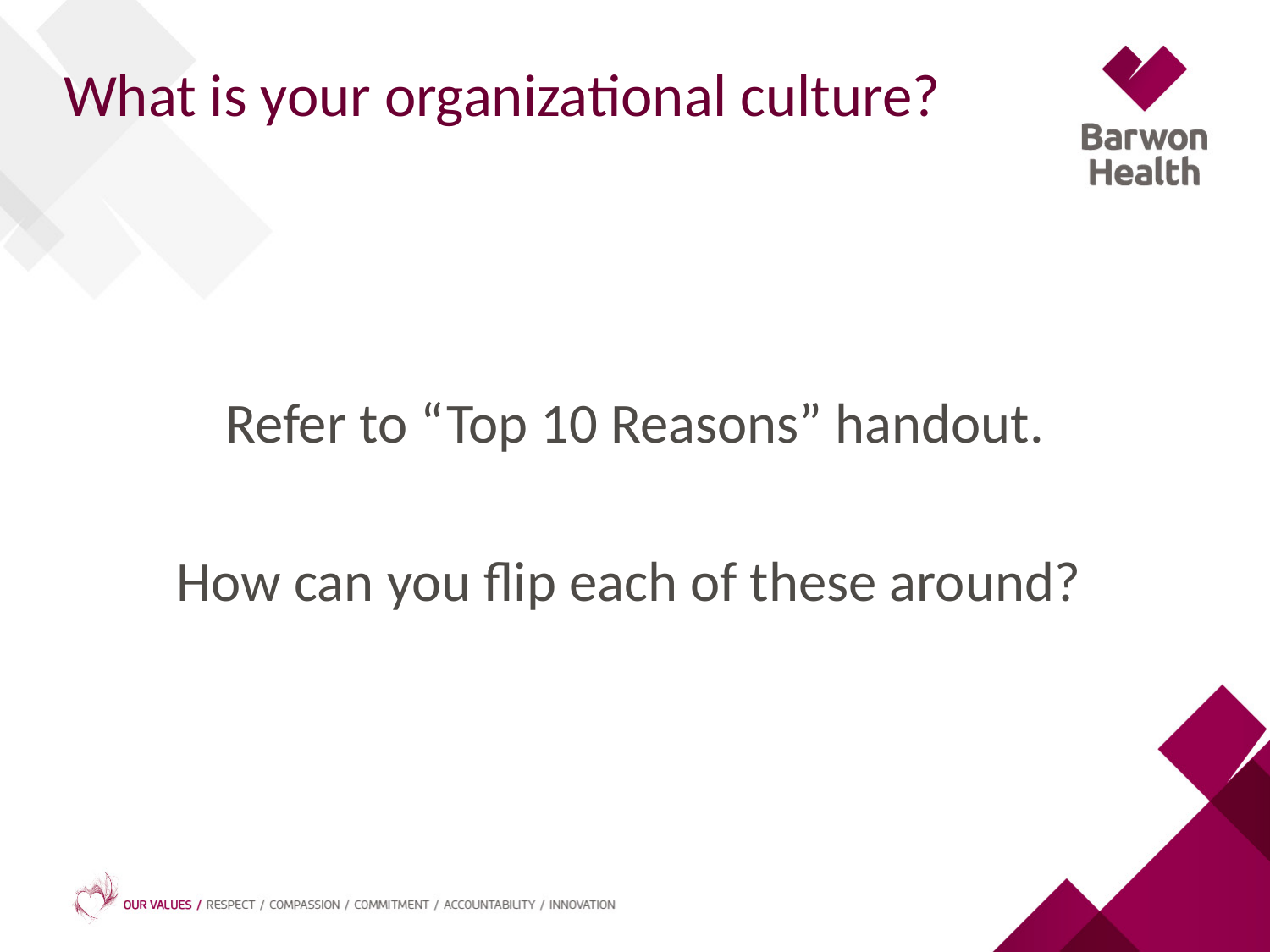

# What is your organizational culture?

Refer to “Top 10 Reasons” handout.

How can you flip each of these around?